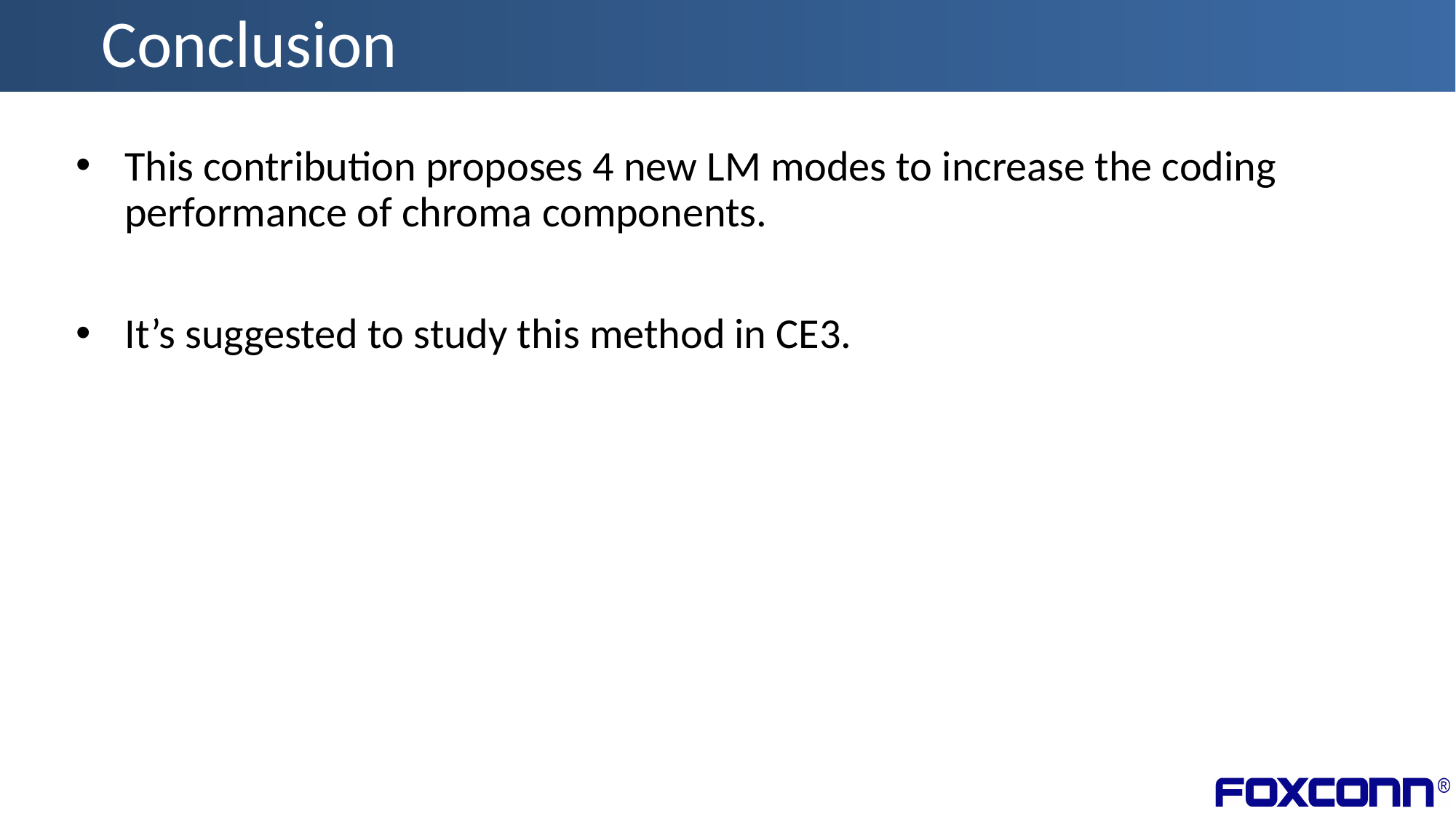

# Conclusion
This contribution proposes 4 new LM modes to increase the coding performance of chroma components.

It’s suggested to study this method in CE3.

6